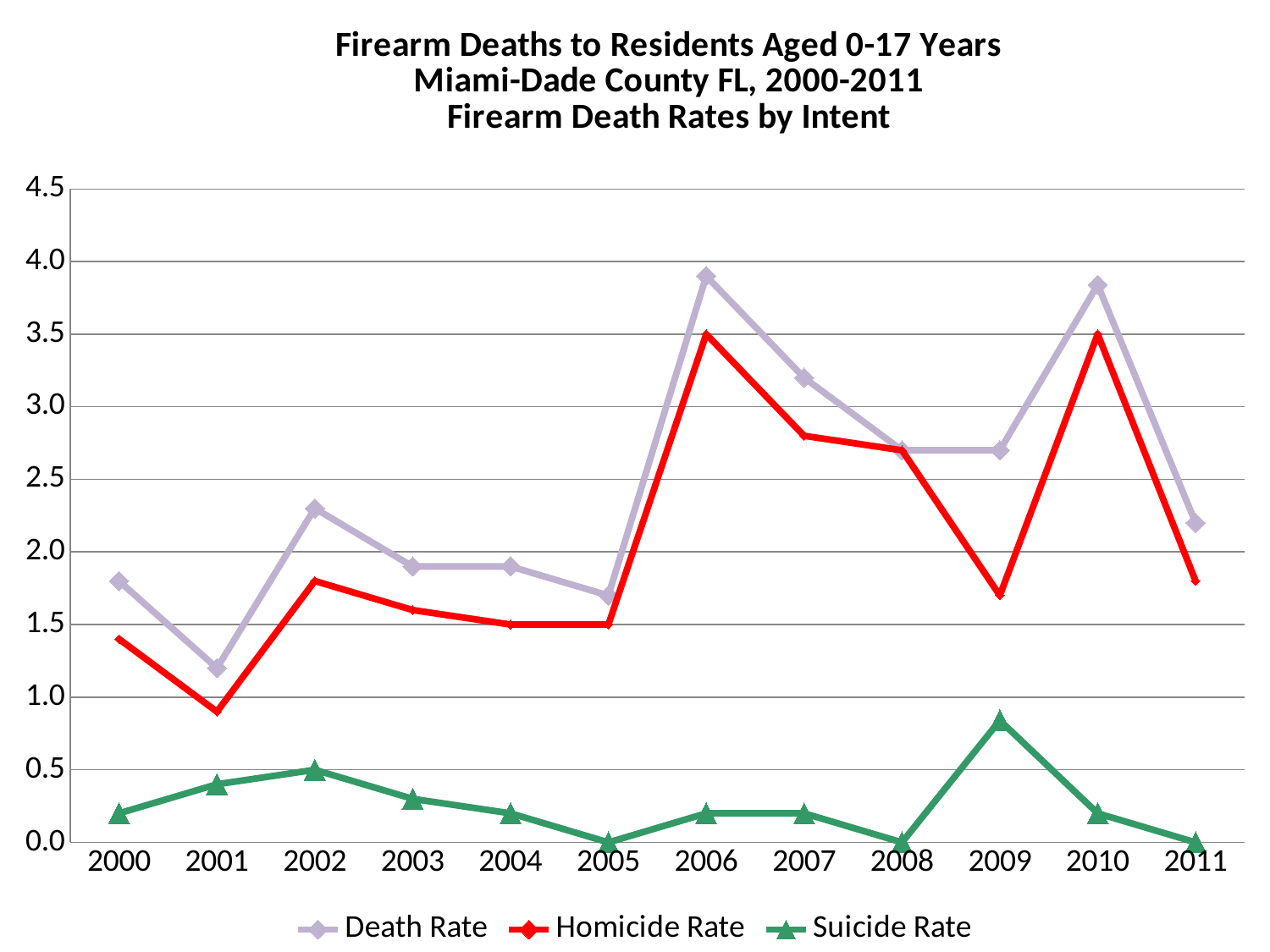

### Chart: Firearm Deaths to Residents Aged 0-17 Years
Miami-Dade County FL, 2000-2011
Firearm Death Rates by Intent

| Category | Death Rate | Homicide Rate | Suicide Rate |
|---|---|---|---|
| 2000 | 1.8 | 1.4 | 0.2 |
| 2001 | 1.2 | 0.9 | 0.4 |
| 2002 | 2.3 | 1.8 | 0.5 |
| 2003 | 1.9 | 1.6 | 0.3 |
| 2004 | 1.9 | 1.5 | 0.2 |
| 2005 | 1.7 | 1.5 | 0.0 |
| 2006 | 3.9 | 3.5 | 0.2 |
| 2007 | 3.2 | 2.8 | 0.2 |
| 2008 | 2.7 | 2.7 | 0.0 |
| 2009 | 2.7 | 1.7 | 0.84 |
| 2010 | 3.84 | 3.5 | 0.2 |
| 2011 | 2.2 | 1.8 | 0.0 |